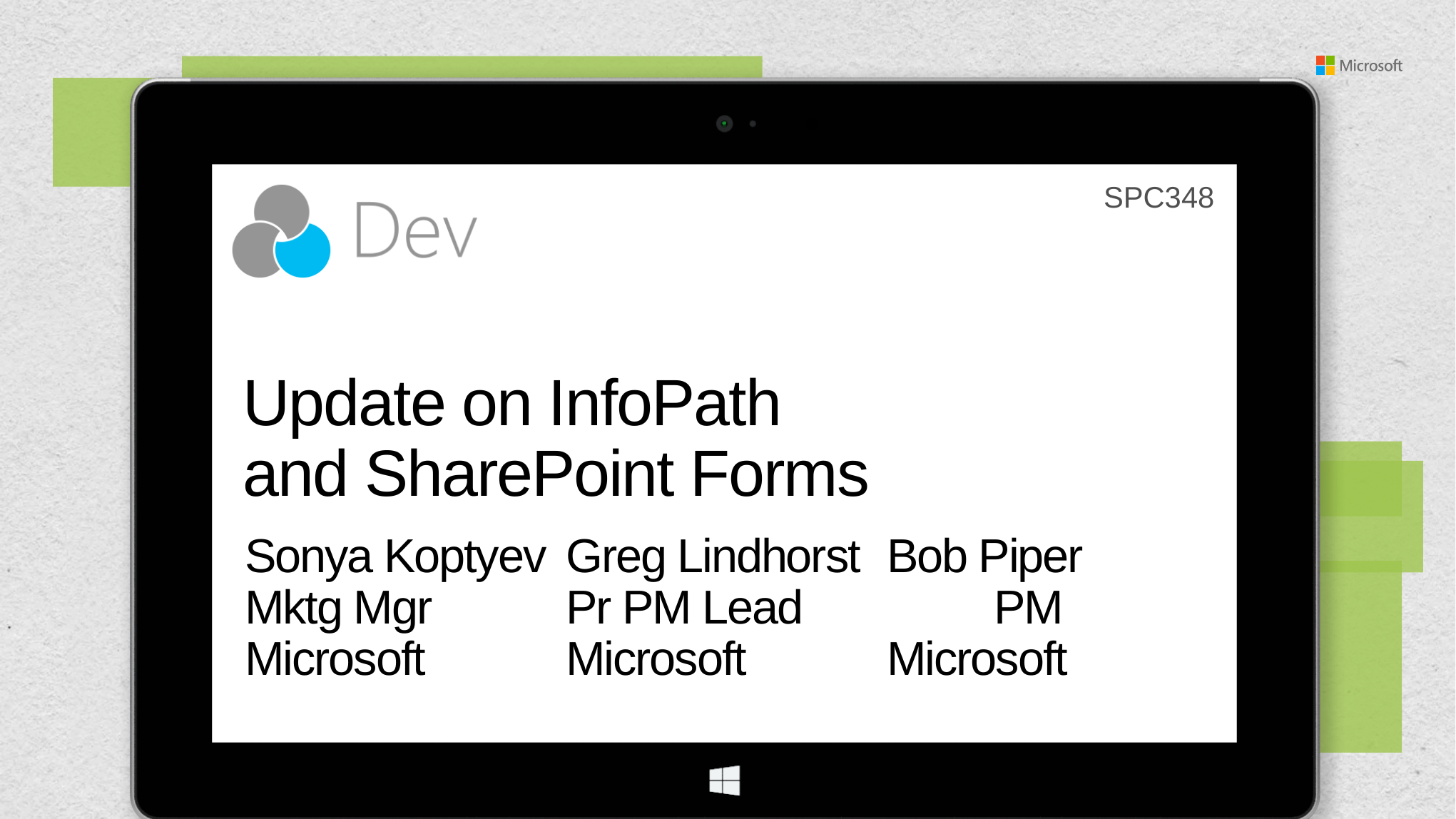

SPC348
# Update on InfoPath and SharePoint Forms
Sonya Koptyev	Greg Lindhorst	Bob Piper
Mktg Mgr		Pr PM Lead		PM
Microsoft		Microsoft		Microsoft